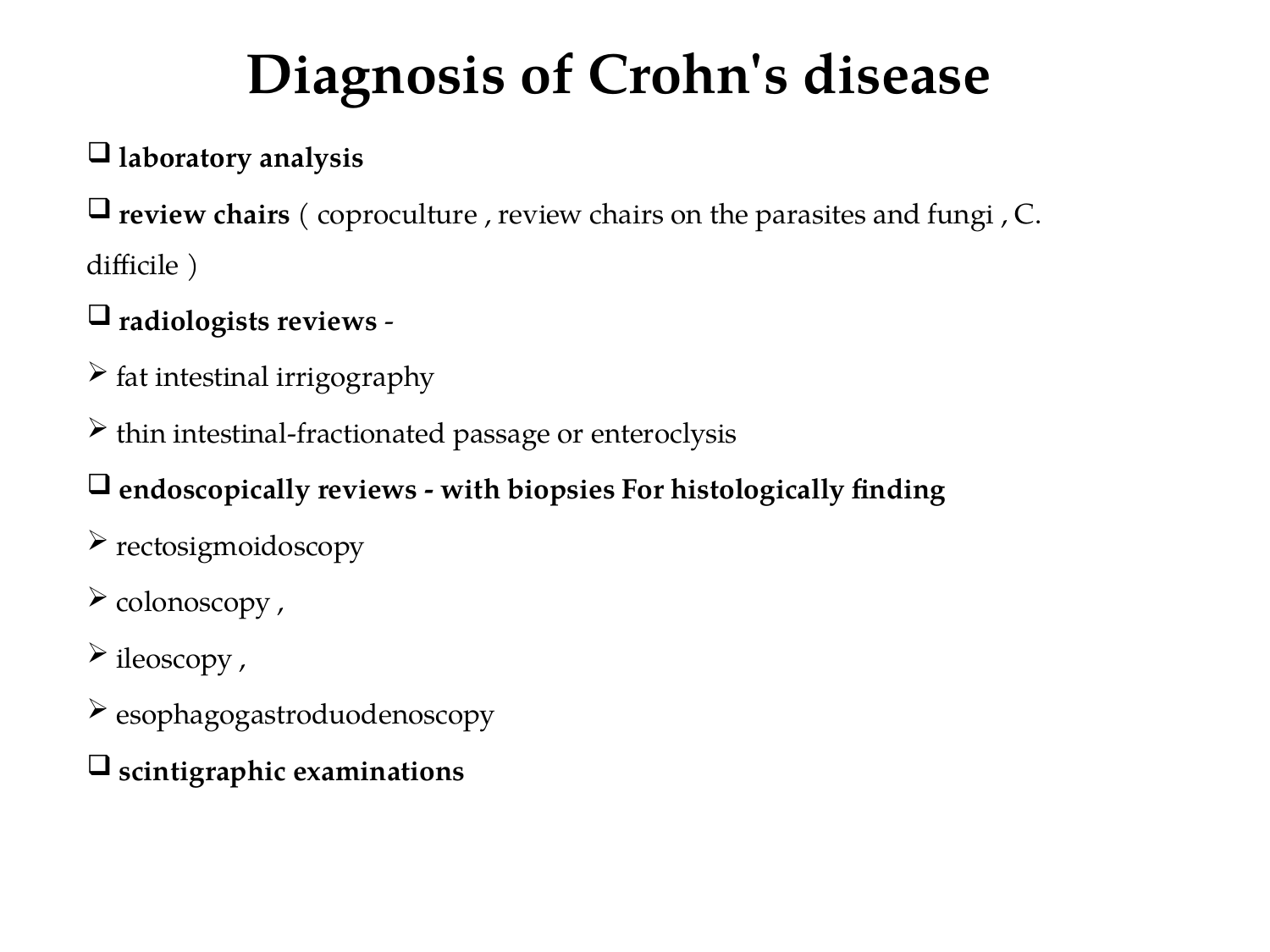

# Diagnosis of Crohn's disease
 laboratory analysis
 review chairs ( coproculture , review chairs on the parasites and fungi , C. difficile )
 radiologists reviews -
 fat intestinal irrigography
 thin intestinal-fractionated passage or enteroclysis
 endoscopically reviews - with biopsies For histologically finding
 rectosigmoidoscopy
 colonoscopy ,
 ileoscopy ,
 esophagogastroduodenoscopy
 scintigraphic examinations